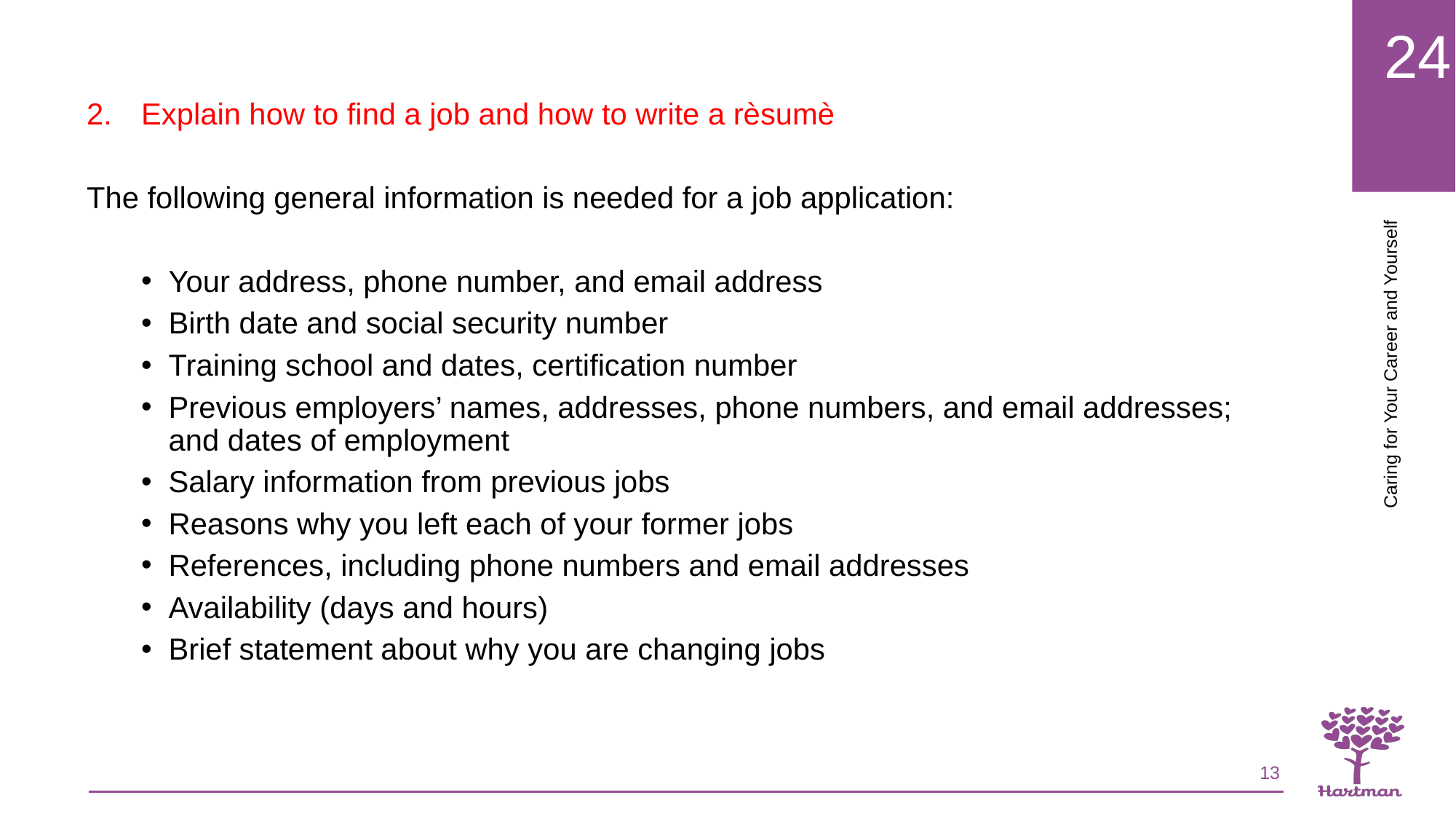

Explain how to find a job and how to write a rèsumè

The following general information is needed for a job application:

Your address, phone number, and email address
Birth date and social security number
Training school and dates, certification number
Previous employers’ names, addresses, phone numbers, and email addresses; and dates of employment
Salary information from previous jobs
Reasons why you left each of your former jobs
References, including phone numbers and email addresses
Availability (days and hours)
Brief statement about why you are changing jobs
13